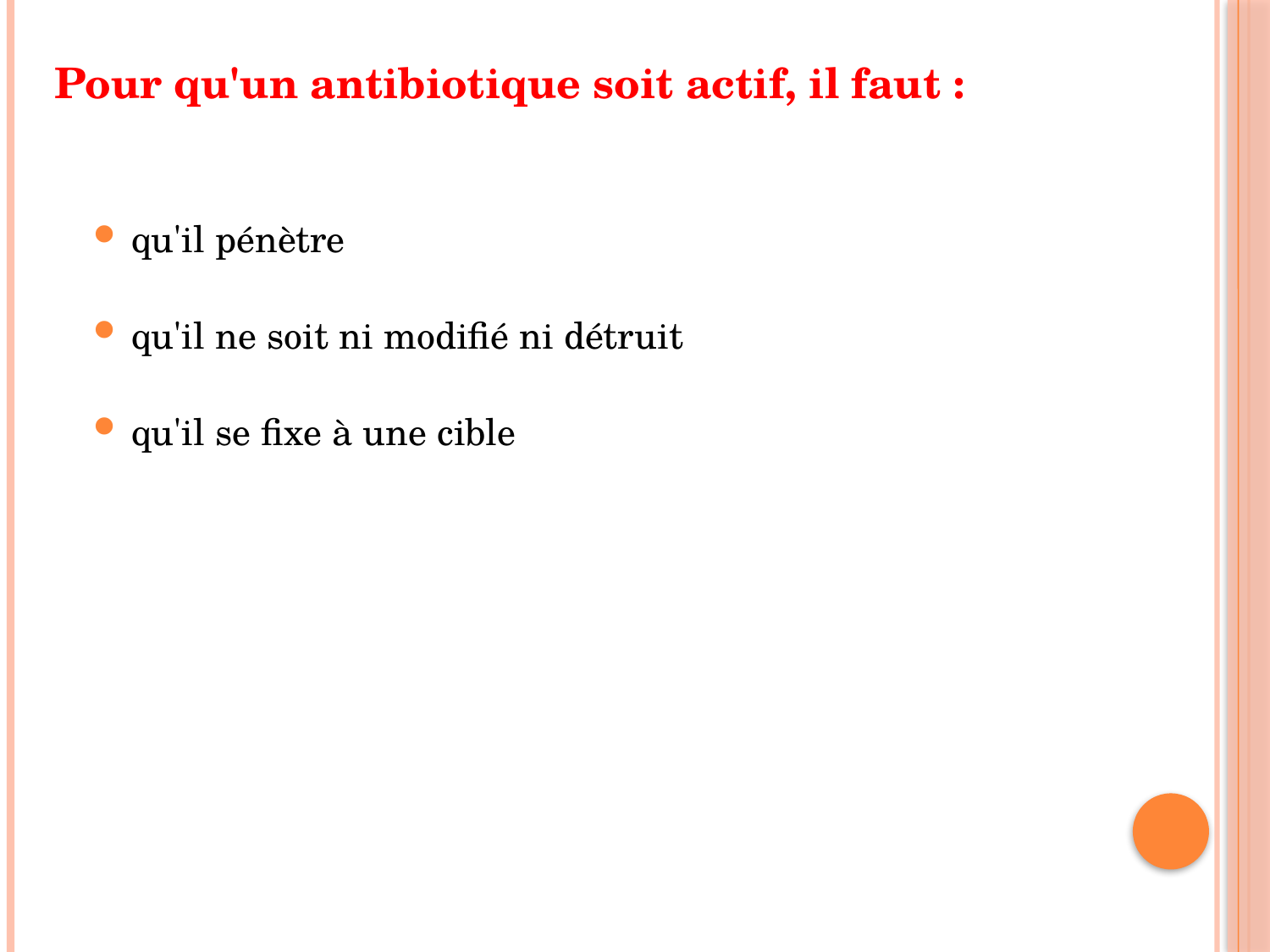

Pour qu'un antibiotique soit actif, il faut :
qu'il pénètre
qu'il ne soit ni modifié ni détruit
qu'il se fixe à une cible